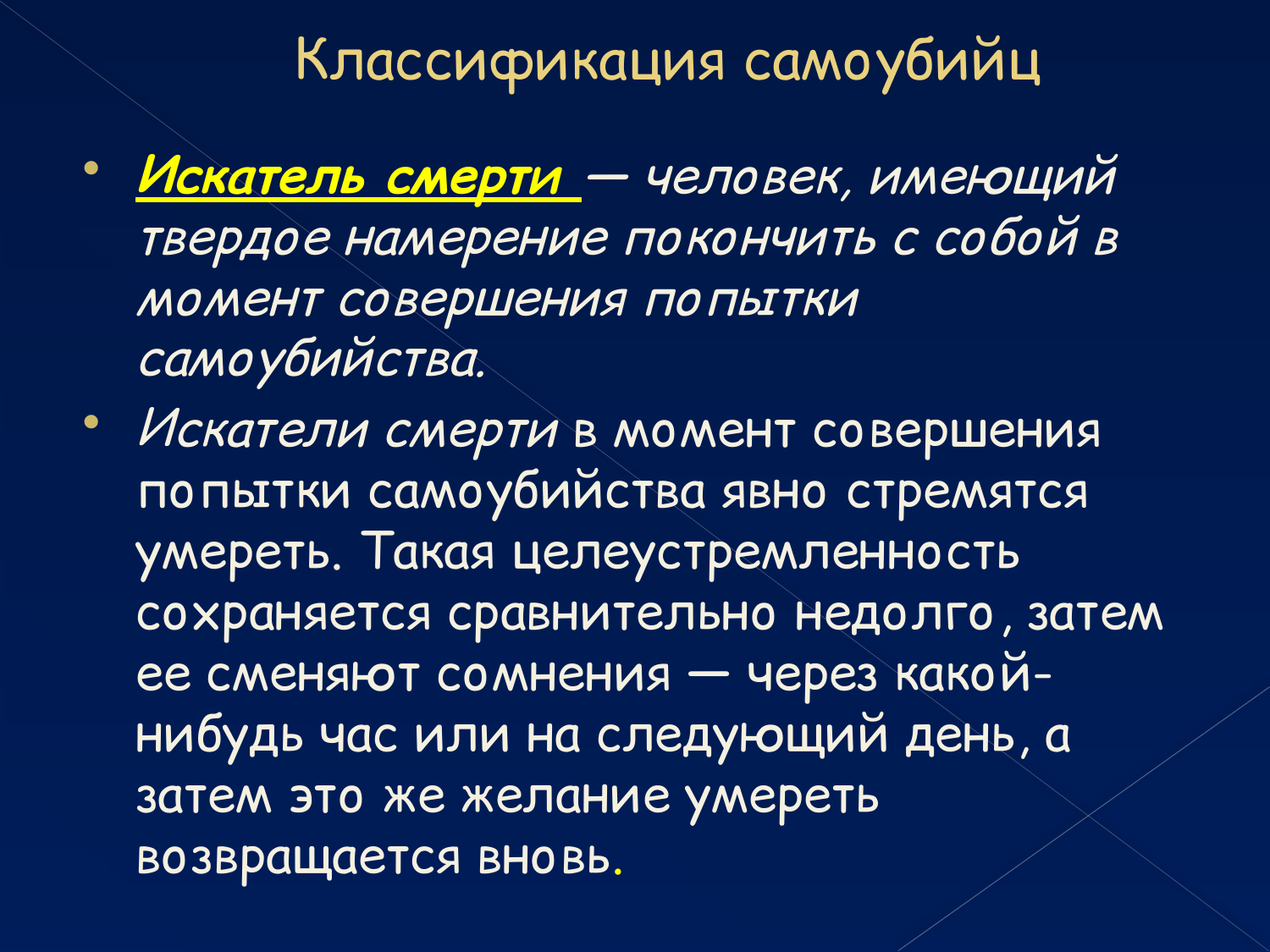

# Классификация самоубийц
Искатель смерти — человек, имеющий твердое намерение покончить с собой в момент совершения попытки самоубийства.
Искатели смерти в момент совершения попытки самоубийства явно стремятся умереть. Такая целеустремленность сохраняется сравнительно недолго, затем ее сменяют сомнения — через какой-нибудь час или на следующий день, а затем это же желание умереть возвращается вновь.